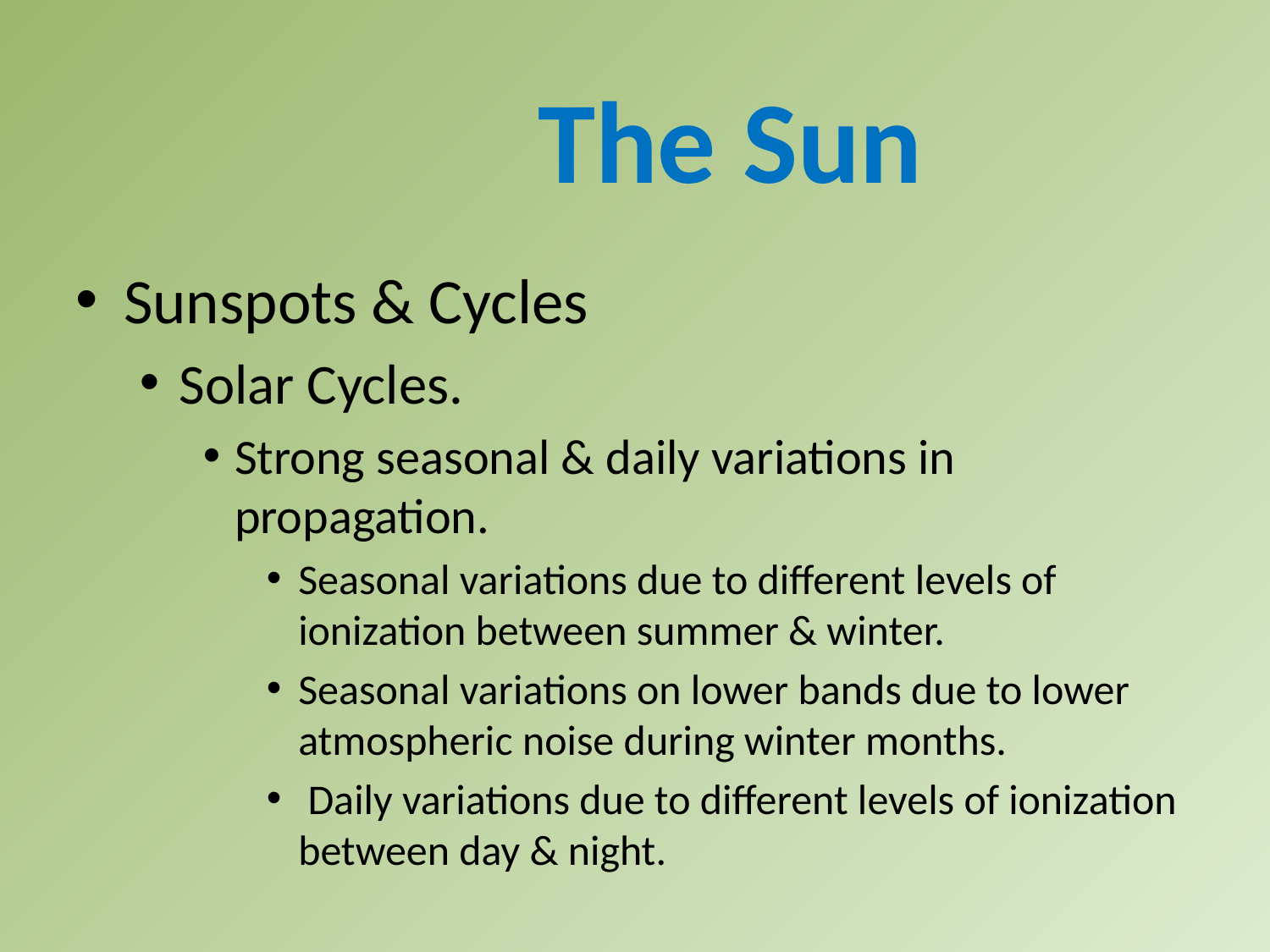

The Sun
Sunspots & Cycles
Solar Cycles.
Strong seasonal & daily variations in propagation.
Seasonal variations due to different levels of ionization between summer & winter.
Seasonal variations on lower bands due to lower atmospheric noise during winter months.
 Daily variations due to different levels of ionization between day & night.